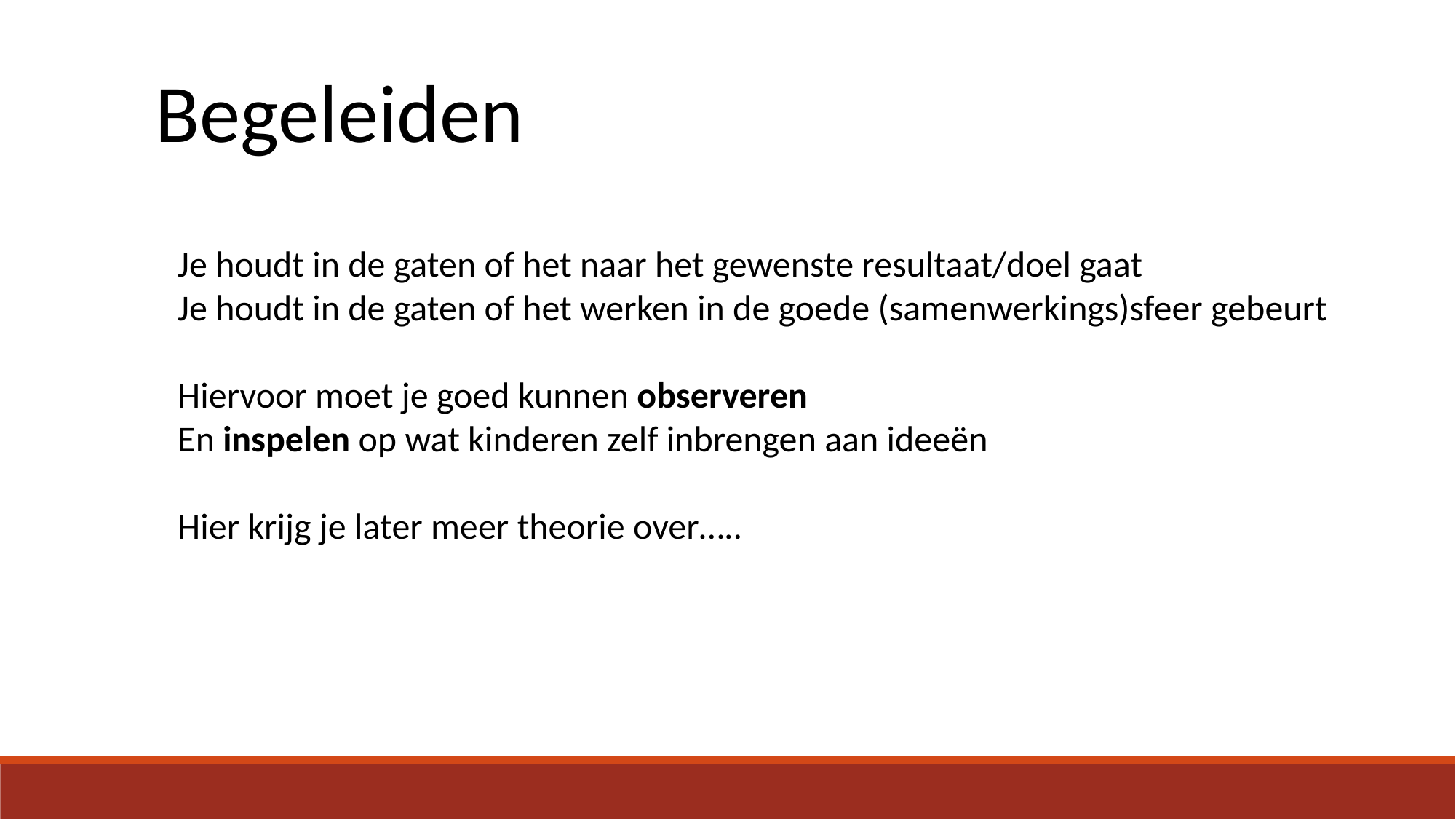

Begeleiden
Je houdt in de gaten of het naar het gewenste resultaat/doel gaat
Je houdt in de gaten of het werken in de goede (samenwerkings)sfeer gebeurt

Hiervoor moet je goed kunnen observeren
En inspelen op wat kinderen zelf inbrengen aan ideeën

Hier krijg je later meer theorie over…..